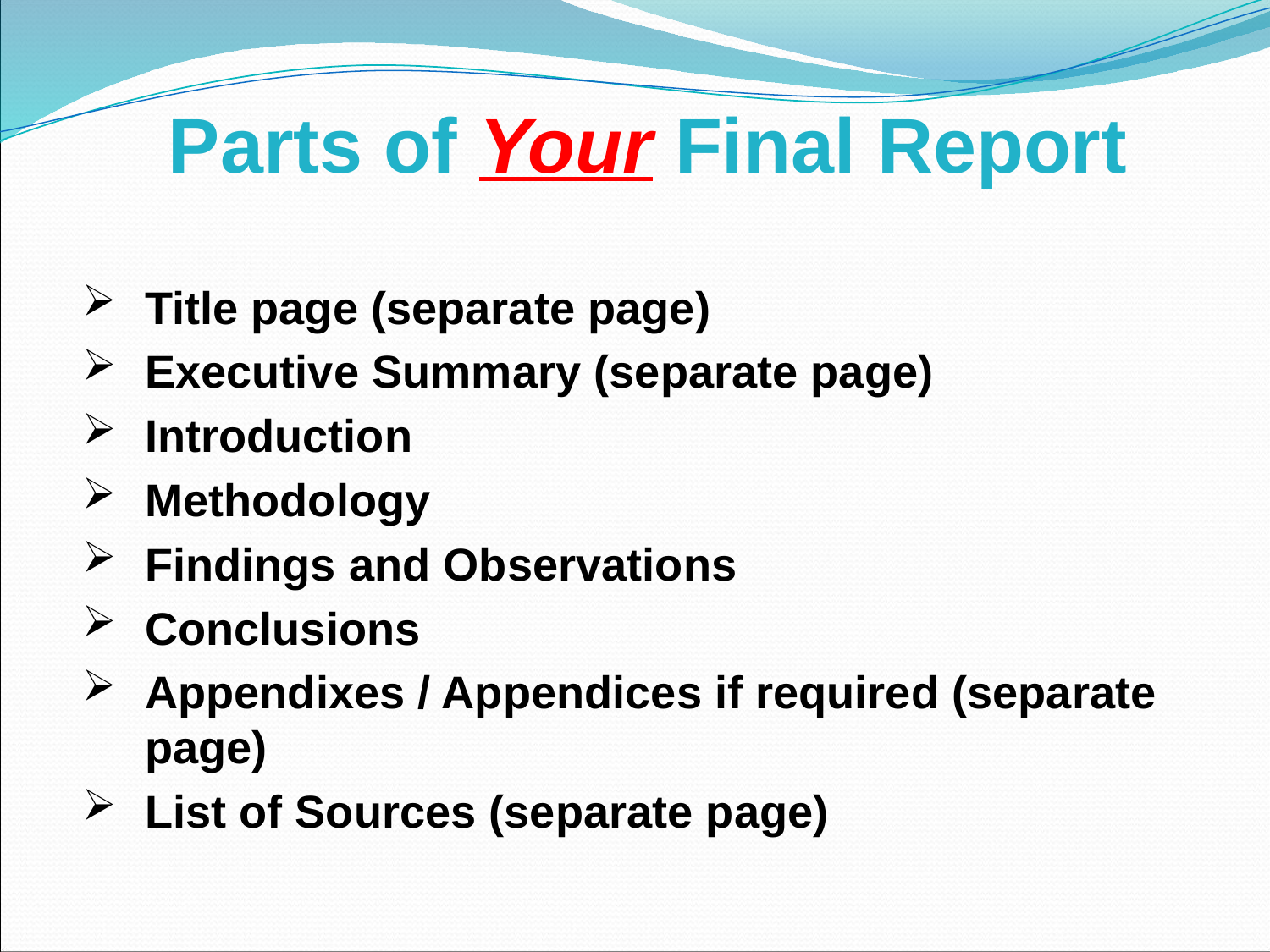

# Parts of Your Final Report
Title page (separate page)
Executive Summary (separate page)
Introduction
Methodology
Findings and Observations
Conclusions
Appendixes / Appendices if required (separate page)
List of Sources (separate page)